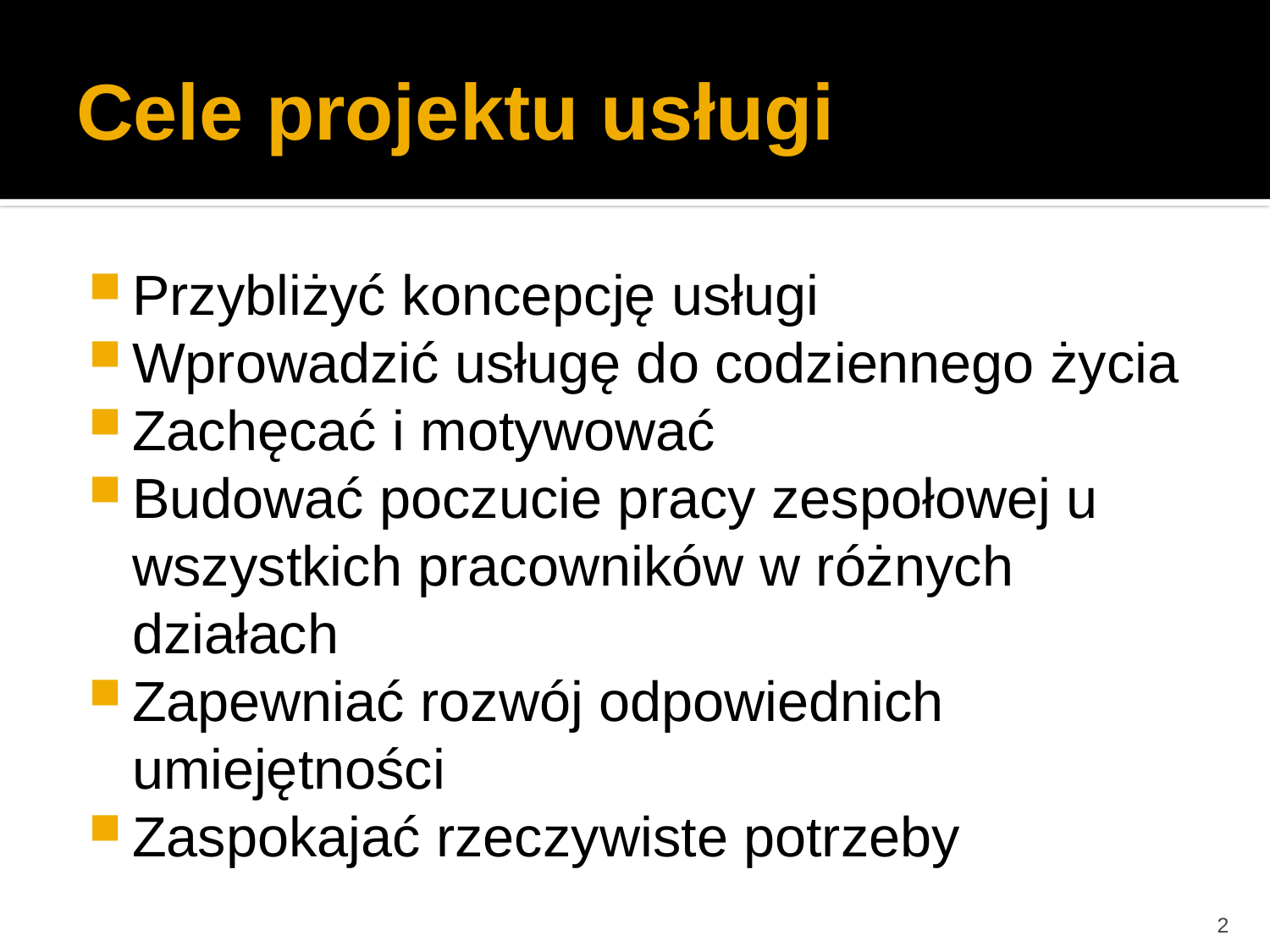

# Cele projektu usługi
Przybliżyć koncepcję usługi
Wprowadzić usługę do codziennego życia
Zachęcać i motywować
Budować poczucie pracy zespołowej u wszystkich pracowników w różnych działach
Zapewniać rozwój odpowiednich umiejętności
Zaspokajać rzeczywiste potrzeby
2